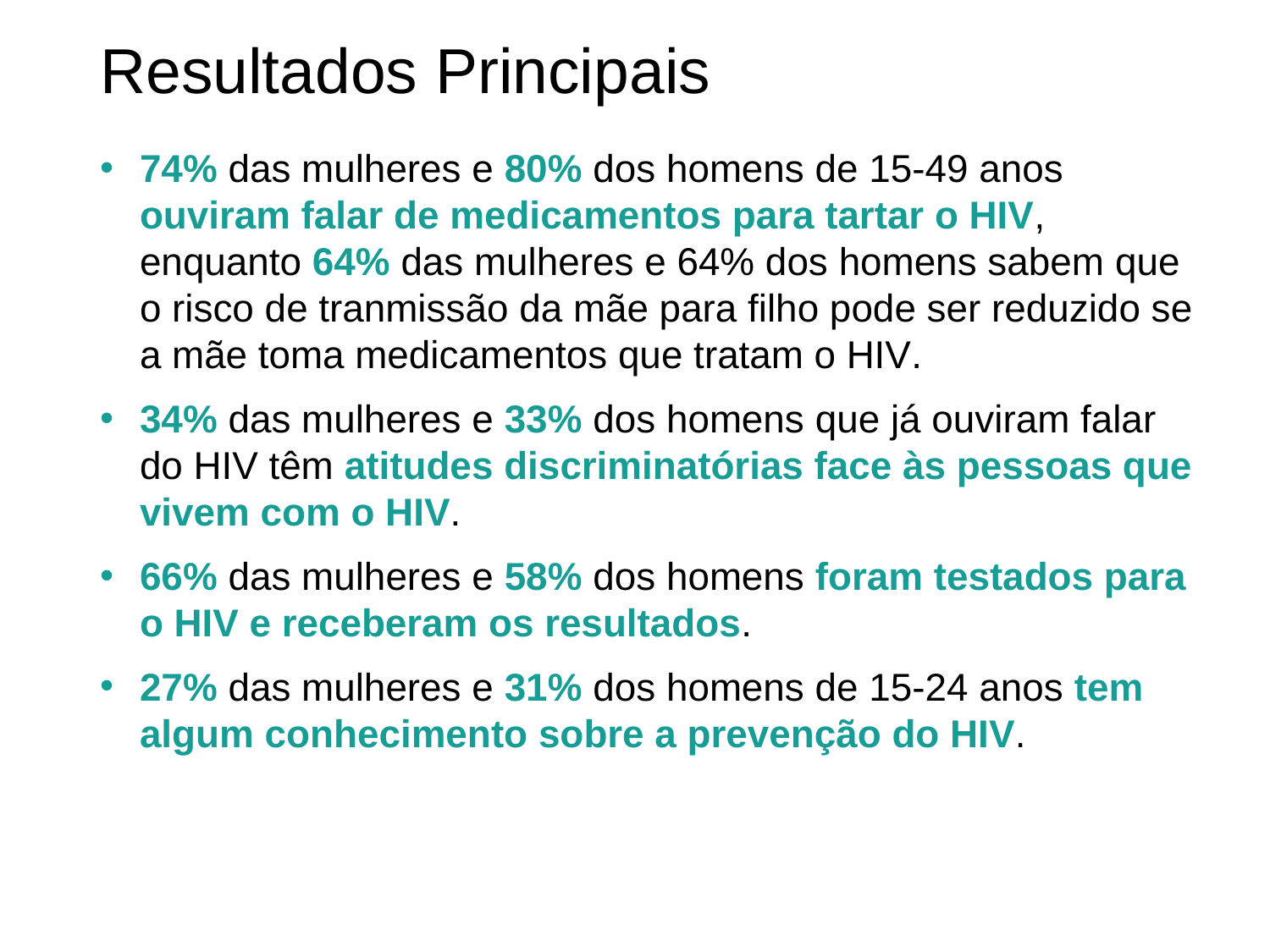

# Resultados Principais
74% das mulheres e 80% dos homens de 15-49 anos ouviram falar de medicamentos para tartar o HIV, enquanto 64% das mulheres e 64% dos homens sabem que o risco de tranmissão da mãe para filho pode ser reduzido se a mãe toma medicamentos que tratam o HIV.
34% das mulheres e 33% dos homens que já ouviram falar do HIV têm atitudes discriminatórias face às pessoas que vivem com o HIV.
66% das mulheres e 58% dos homens foram testados para o HIV e receberam os resultados.
27% das mulheres e 31% dos homens de 15-24 anos tem algum conhecimento sobre a prevenção do HIV.